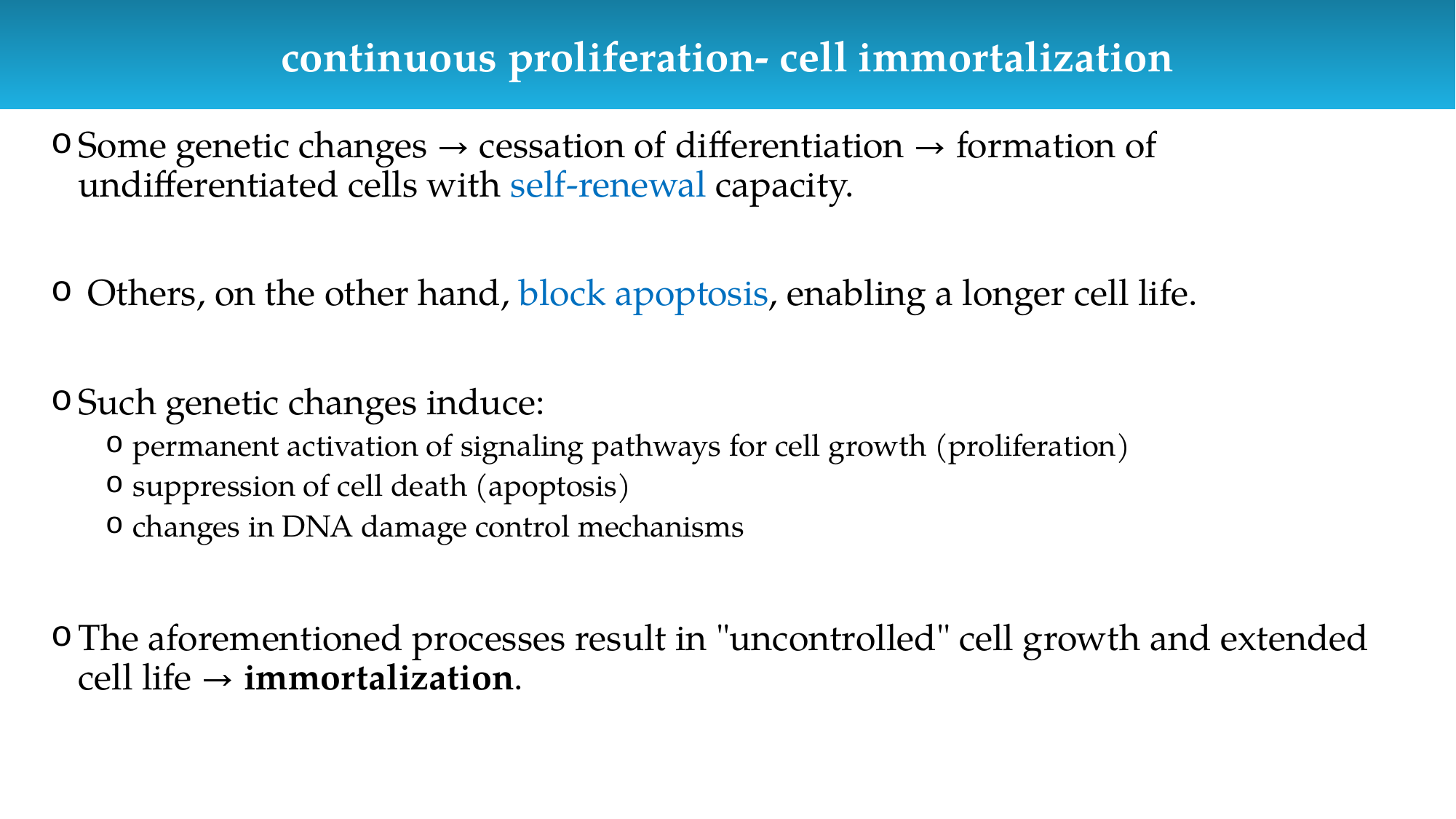

continuous proliferation- cell immortalization
Some genetic changes → cessation of differentiation → formation of undifferentiated cells with self-renewal capacity.

 Others, on the other hand, block apoptosis, enabling a longer cell life.

Such genetic changes induce:
permanent activation of signaling pathways for cell growth (proliferation)
suppression of cell death (apoptosis)
changes in DNA damage control mechanisms

The aforementioned processes result in "uncontrolled" cell growth and extended cell life → immortalization.